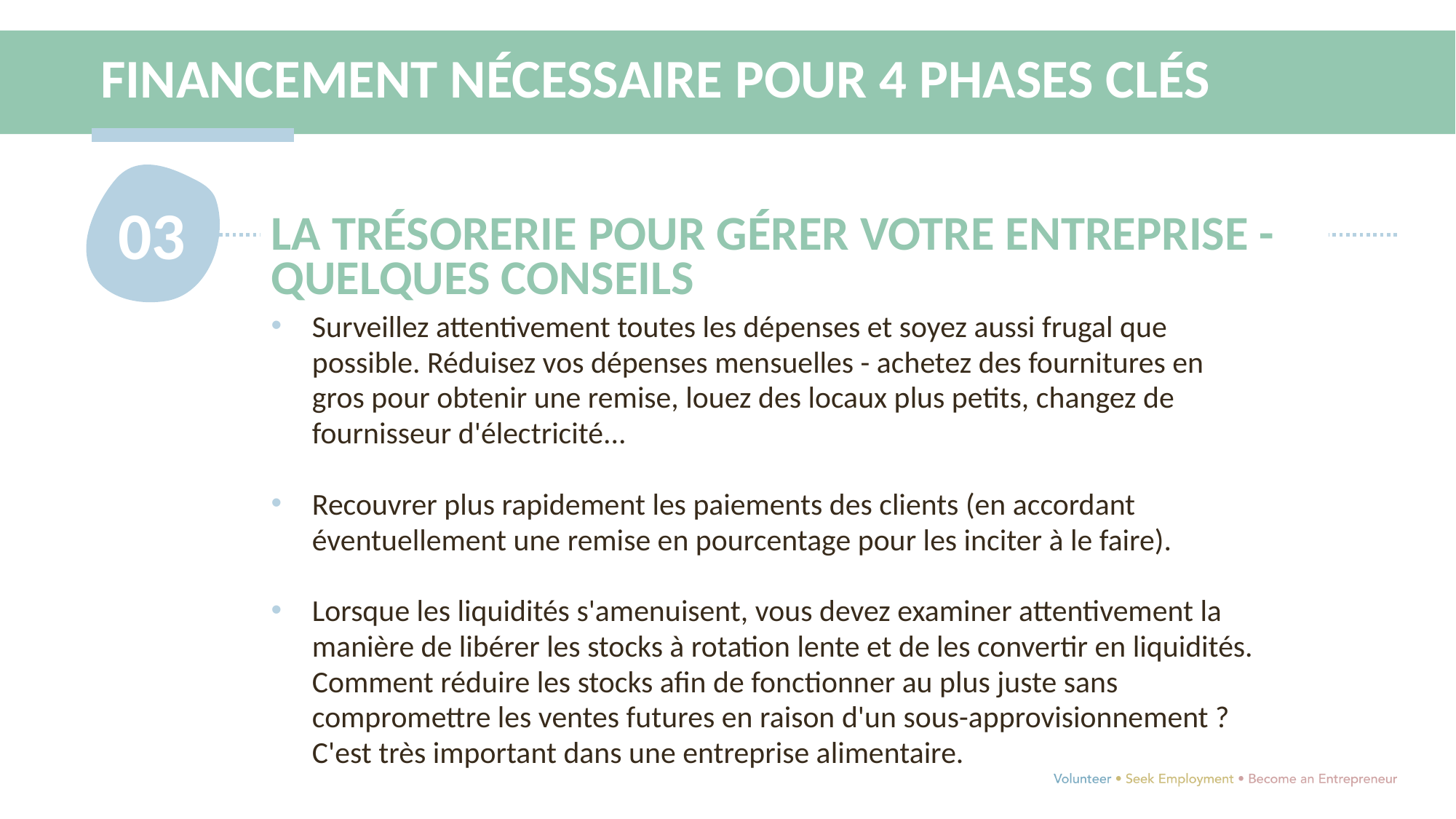

FINANCEMENT NÉCESSAIRE POUR 4 PHASES CLÉS

03
LA TRÉSORERIE POUR GÉRER VOTRE ENTREPRISE - QUELQUES CONSEILS
Surveillez attentivement toutes les dépenses et soyez aussi frugal que possible. Réduisez vos dépenses mensuelles - achetez des fournitures en gros pour obtenir une remise, louez des locaux plus petits, changez de fournisseur d'électricité...

Recouvrer plus rapidement les paiements des clients (en accordant éventuellement une remise en pourcentage pour les inciter à le faire).

Lorsque les liquidités s'amenuisent, vous devez examiner attentivement la manière de libérer les stocks à rotation lente et de les convertir en liquidités. Comment réduire les stocks afin de fonctionner au plus juste sans compromettre les ventes futures en raison d'un sous-approvisionnement ?  C'est très important dans une entreprise alimentaire.